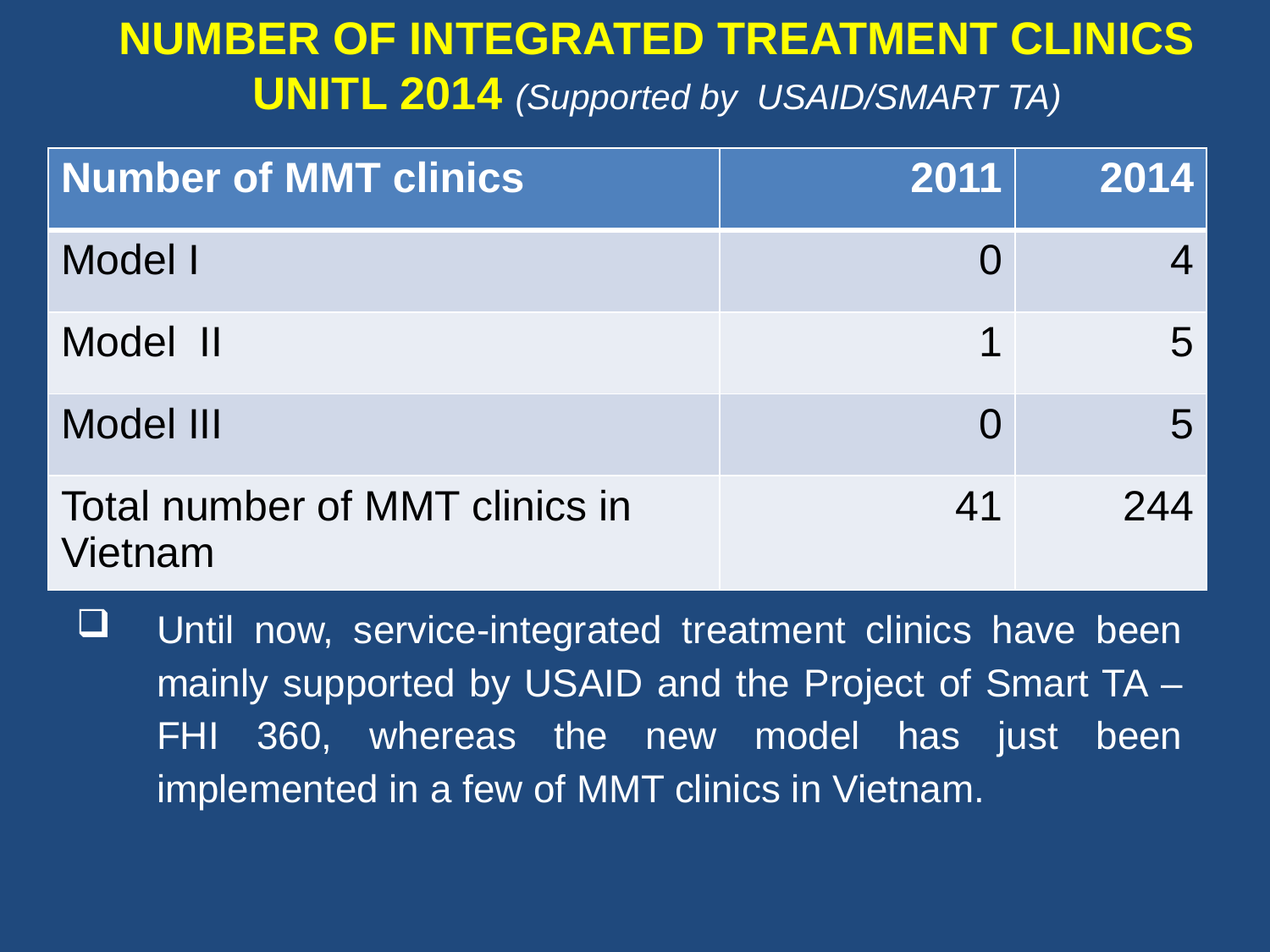

NUMBER OF INTEGRATED TREATMENT CLINICS UNITL 2014 (Supported by  USAID/SMART TA)
| Number of MMT clinics | 2011 | 2014 |
| --- | --- | --- |
| Model I | 0 | 4 |
| Model II | 1 | 5 |
| Model III | 0 | 5 |
| Total number of MMT clinics in Vietnam | 41 | 244 |
Until now, service-integrated treatment clinics have been mainly supported by USAID and the Project of Smart TA – FHI 360, whereas the new model has just been implemented in a few of MMT clinics in Vietnam.